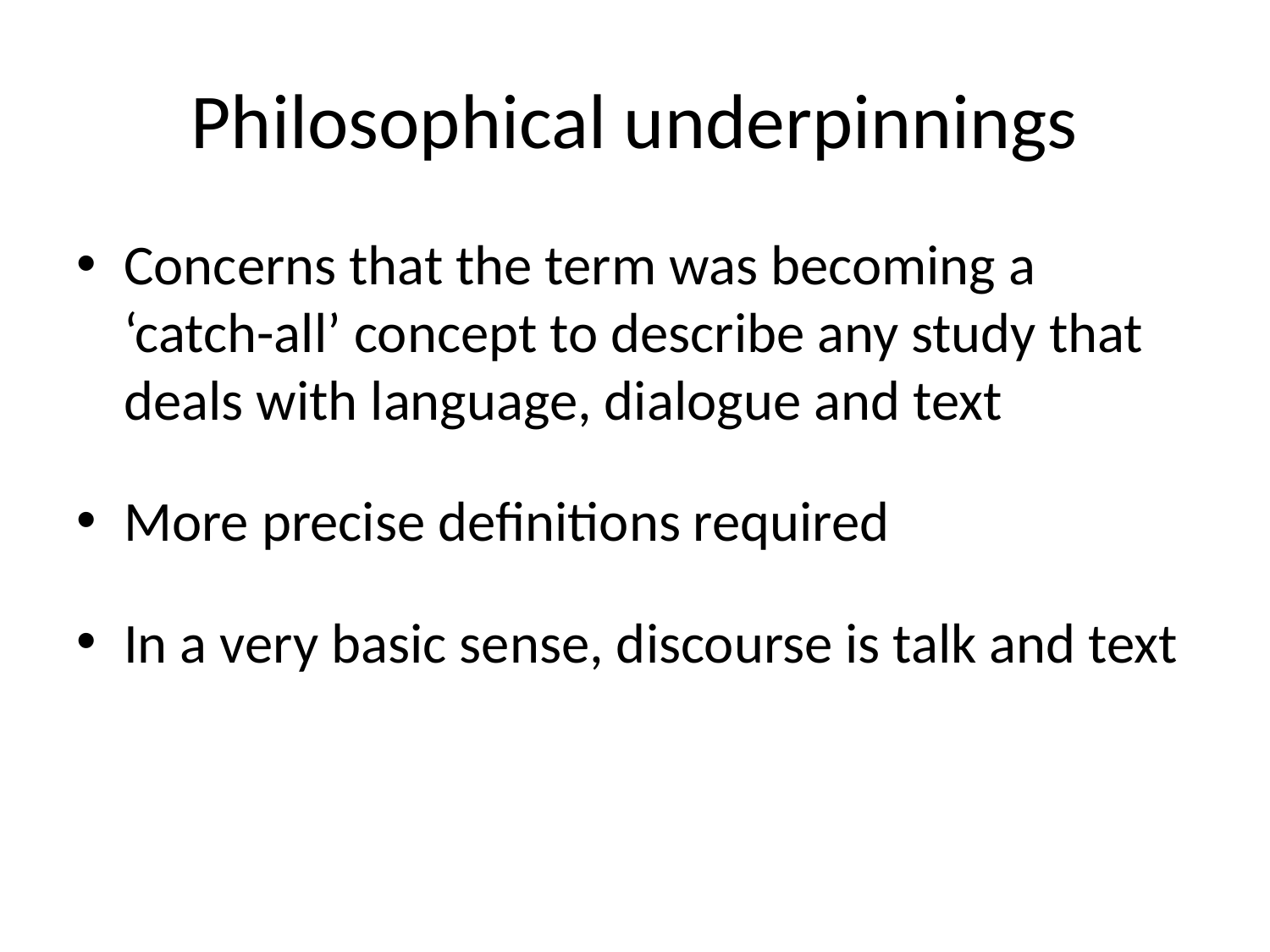

# Philosophical underpinnings
Concerns that the term was becoming a ‘catch-all’ concept to describe any study that deals with language, dialogue and text
More precise definitions required
In a very basic sense, discourse is talk and text